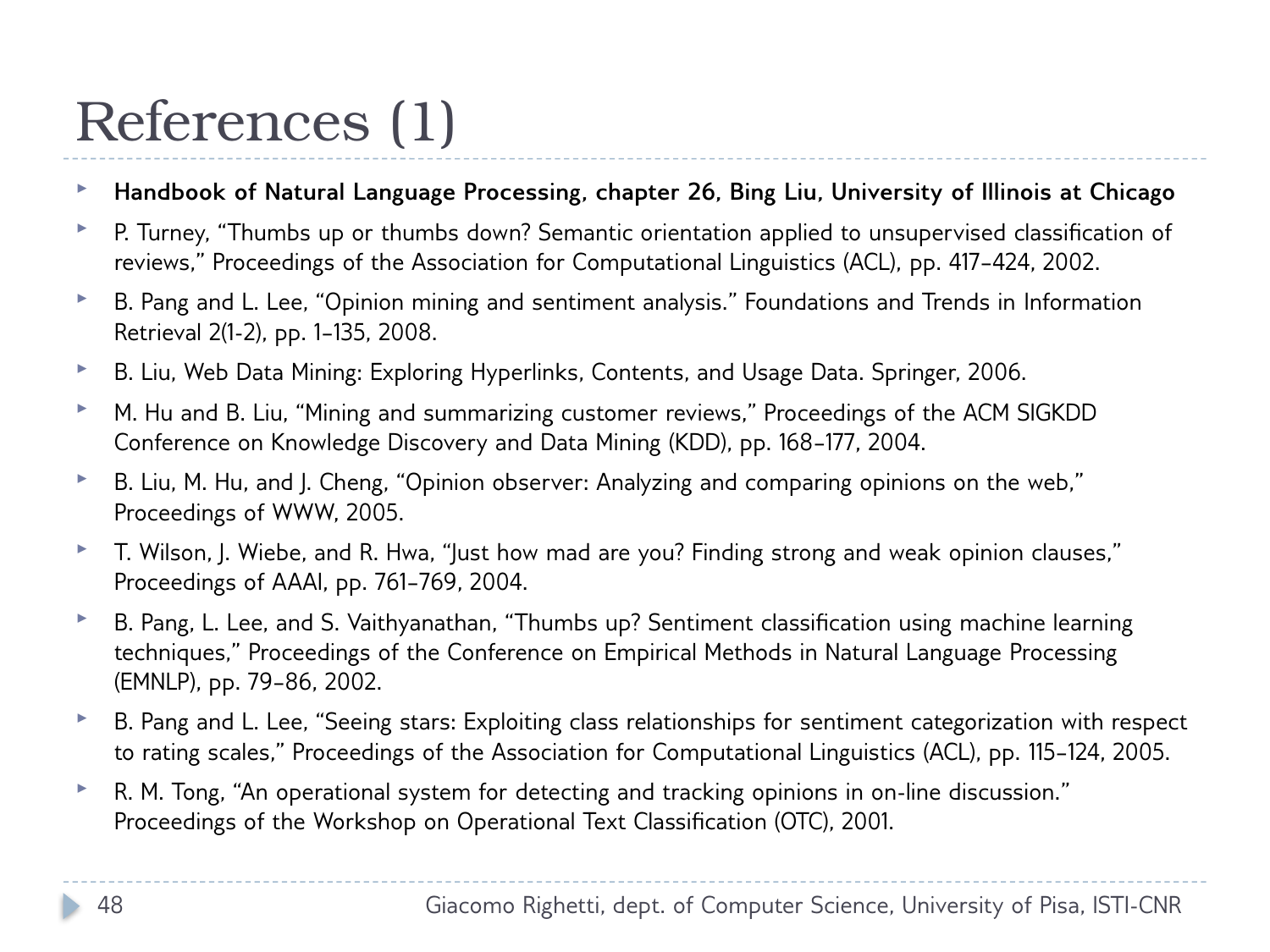

# References (1)
Handbook of Natural Language Processing, chapter 26, Bing Liu, University of Illinois at Chicago
P. Turney, “Thumbs up or thumbs down? Semantic orientation applied to unsupervised classification of reviews,” Proceedings of the Association for Computational Linguistics (ACL), pp. 417–424, 2002.
B. Pang and L. Lee, “Opinion mining and sentiment analysis.” Foundations and Trends in Information Retrieval 2(1-2), pp. 1–135, 2008.
B. Liu, Web Data Mining: Exploring Hyperlinks, Contents, and Usage Data. Springer, 2006.
M. Hu and B. Liu, “Mining and summarizing customer reviews,” Proceedings of the ACM SIGKDD Conference on Knowledge Discovery and Data Mining (KDD), pp. 168–177, 2004.
B. Liu, M. Hu, and J. Cheng, “Opinion observer: Analyzing and comparing opinions on the web,” Proceedings of WWW, 2005.
T. Wilson, J. Wiebe, and R. Hwa, “Just how mad are you? Finding strong and weak opinion clauses,” Proceedings of AAAI, pp. 761–769, 2004.
B. Pang, L. Lee, and S. Vaithyanathan, “Thumbs up? Sentiment classification using machine learning techniques,” Proceedings of the Conference on Empirical Methods in Natural Language Processing (EMNLP), pp. 79–86, 2002.
B. Pang and L. Lee, “Seeing stars: Exploiting class relationships for sentiment categorization with respect to rating scales,” Proceedings of the Association for Computational Linguistics (ACL), pp. 115–124, 2005.
R. M. Tong, “An operational system for detecting and tracking opinions in on-line discussion.” Proceedings of the Workshop on Operational Text Classification (OTC), 2001.
48
Giacomo Righetti, dept. of Computer Science, University of Pisa, ISTI-CNR